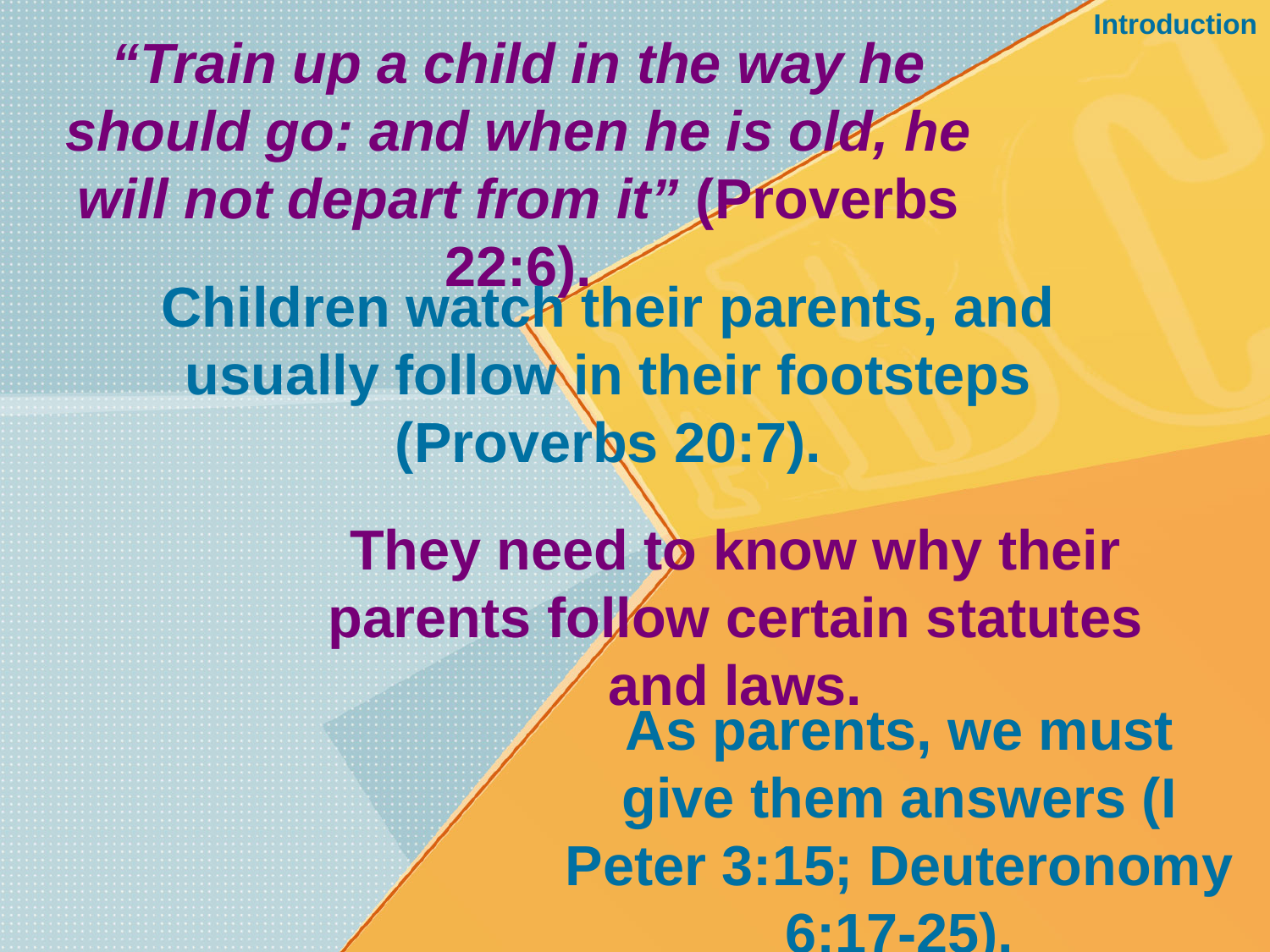

Introduction
“Train up a child in the way he should go: and when he is old, he will not depart from it” (Proverbs 22:6).
Children watch their parents, and usually follow in their footsteps (Proverbs 20:7).
They need to know why their parents follow certain statutes and laws.
As parents, we must give them answers (I Peter 3:15; Deuteronomy 6:17-25).